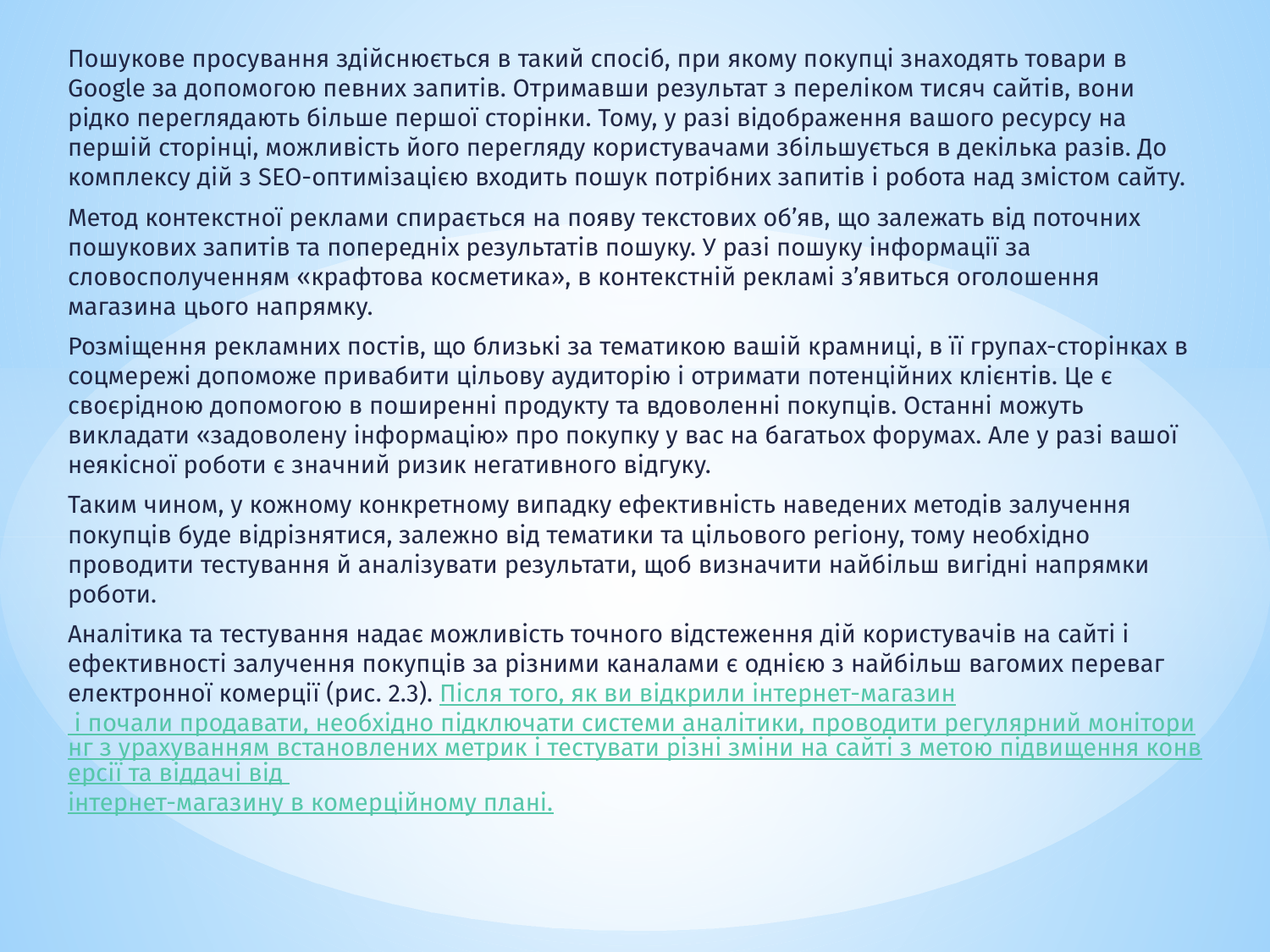

Пошукове просування здійснюється в такий спосіб, при якому покупці знаходять товари в Google за допомогою певних запитів. Отримавши результат з переліком тисяч сайтів, вони рідко переглядають більше першої сторінки. Тому, у разі відображення вашого ресурсу на першій сторінці, можливість його перегляду користувачами збільшується в декілька разів. До комплексу дій з SEO-оптимізацією входить пошук потрібних запитів і робота над змістом сайту.
Метод контекстної реклами спирається на появу текстових об’яв, що залежать від поточних пошукових запитів та попередніх результатів пошуку. У разі пошуку інформації за словосполученням «крафтова косметика», в контекстній рекламі з’явиться оголошення магазина цього напрямку.
Розміщення рекламних постів, що близькі за тематикою вашій крамниці, в її групах-сторінках в соцмережі допоможе привабити цільову аудиторію і отримати потенційних клієнтів. Це є своєрідною допомогою в поширенні продукту та вдоволенні покупців. Останні можуть викладати «задоволену інформацію» про покупку у вас на багатьох форумах. Але у разі вашої неякісної роботи є значний ризик негативного відгуку.
Таким чином, у кожному конкретному випадку ефективність наведених методів залучення покупців буде відрізнятися, залежно від тематики та цільового регіону, тому необхідно проводити тестування й аналізувати результати, щоб визначити найбільш вигідні напрямки роботи.
Аналітика та тестування надає можливість точного відстеження дій користувачів на сайті і ефективності залучення покупців за різними каналами є однією з найбільш вагомих переваг електронної комерції (рис. 2.3). Після того, як ви відкрили інтернет-магазин і почали продавати, необхідно підключати системи аналітики, проводити регулярний моніторинг з урахуванням встановлених метрик і тестувати різні зміни на сайті з метою підвищення конверсії та віддачі від інтернет-магазину в комерційному плані.